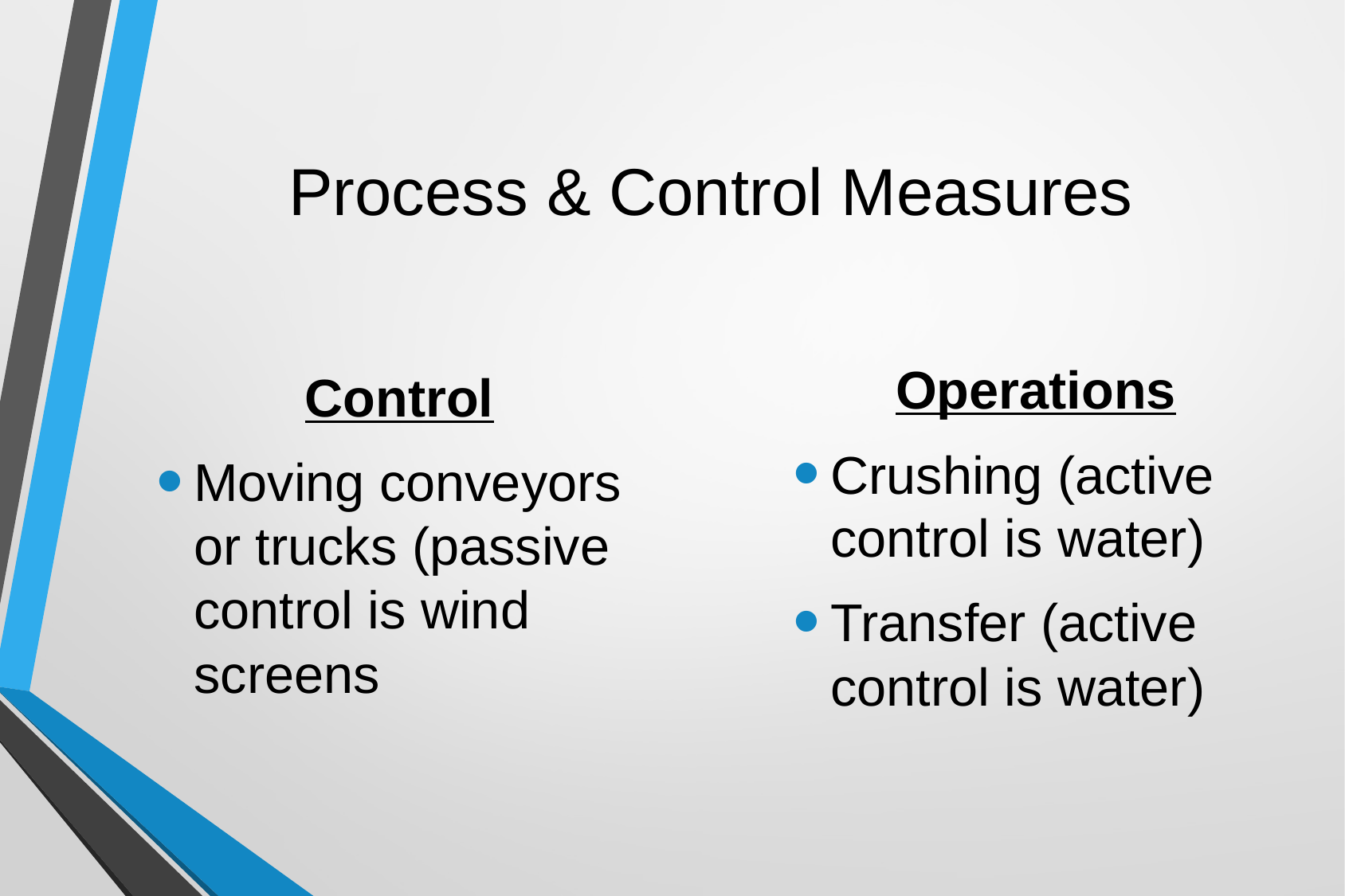

# Process & Control Measures
Control
Moving conveyors or trucks (passive control is wind screens
Operations
Crushing (active control is water)
Transfer (active control is water)